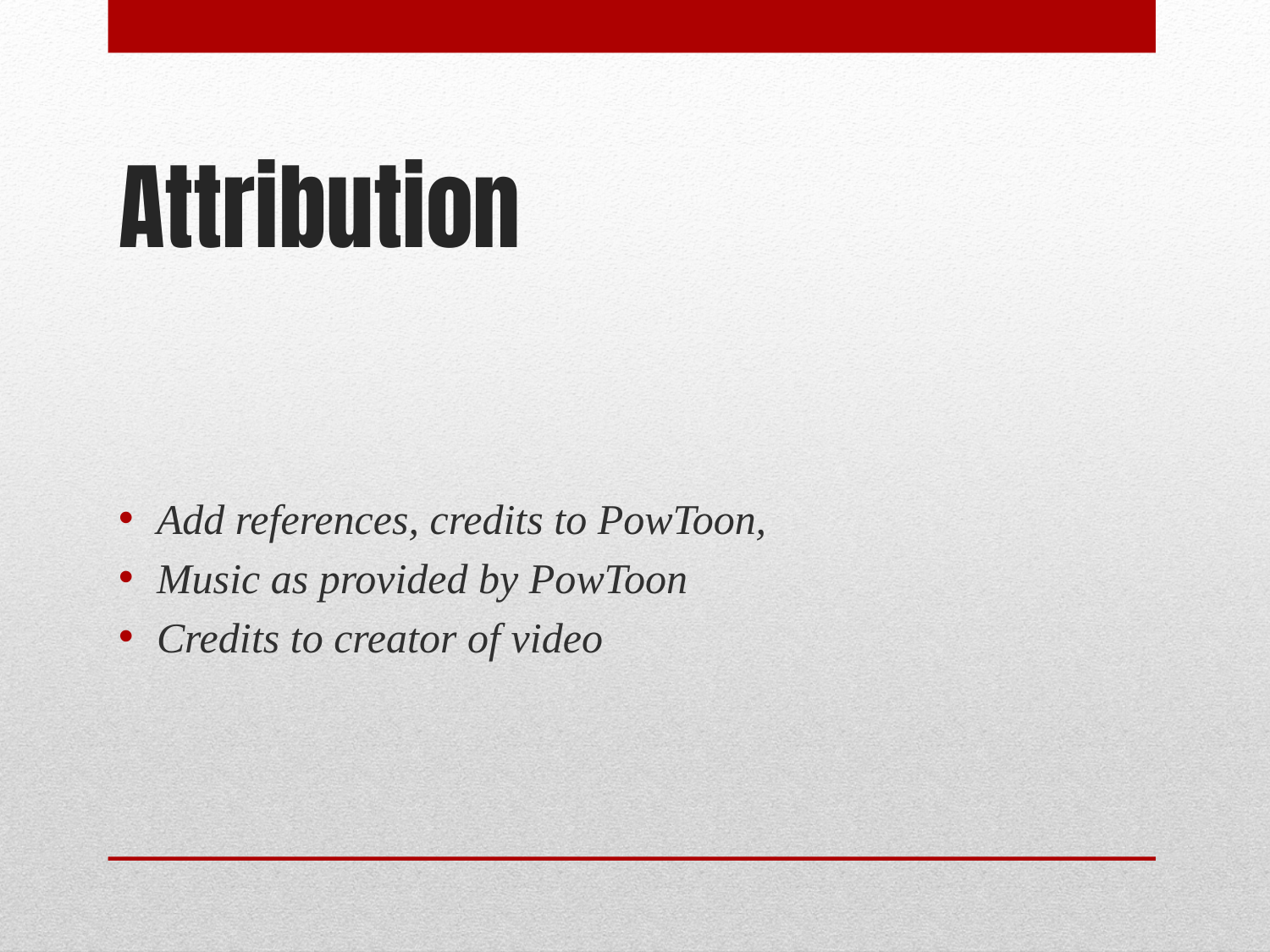

# Attribution
Add references, credits to PowToon,
Music as provided by PowToon
Credits to creator of video